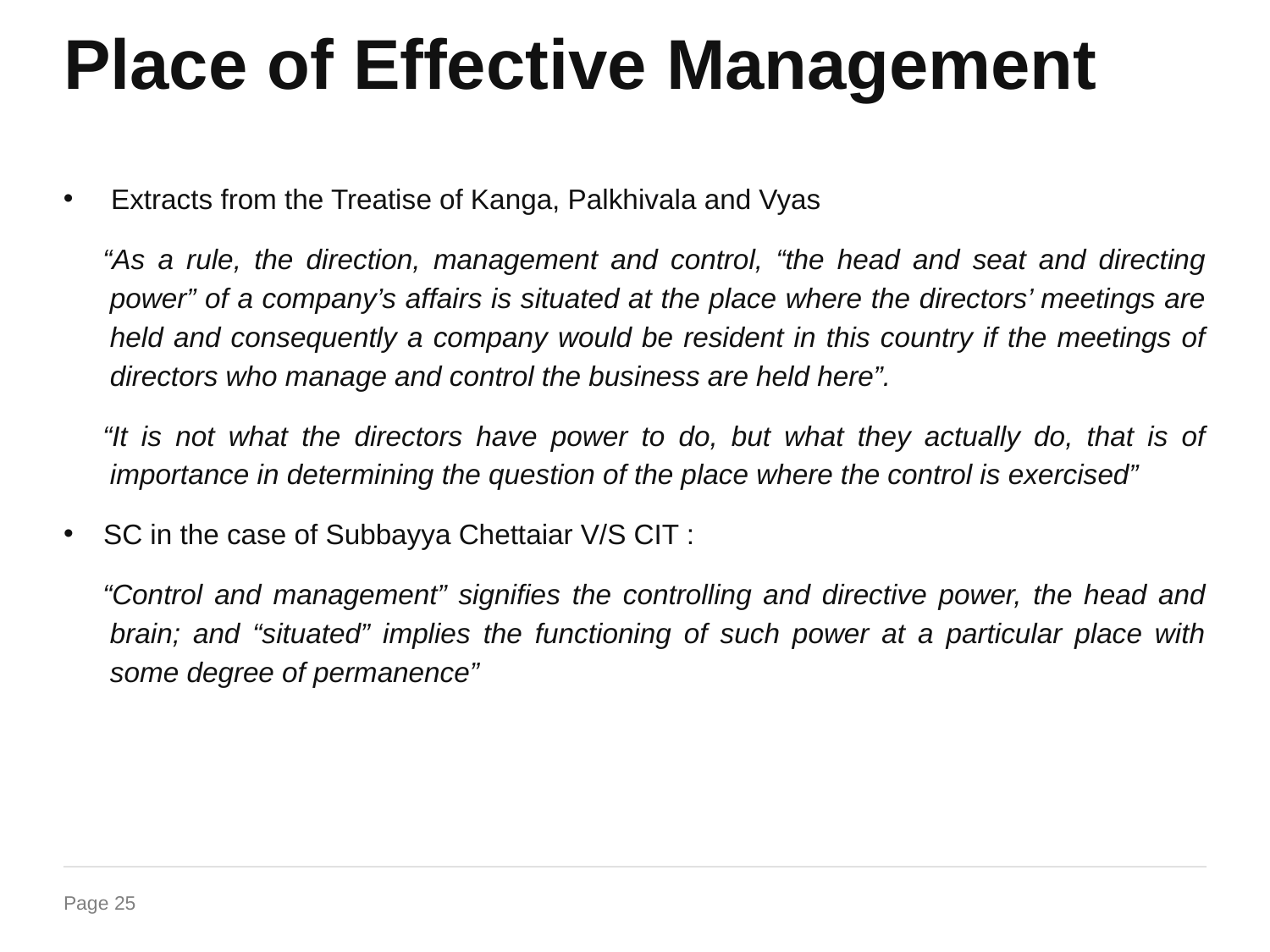

# Place of Effective Management
Extracts from the Treatise of Kanga, Palkhivala and Vyas
“As a rule, the direction, management and control, “the head and seat and directing power” of a company’s affairs is situated at the place where the directors’ meetings are held and consequently a company would be resident in this country if the meetings of directors who manage and control the business are held here”.
“It is not what the directors have power to do, but what they actually do, that is of importance in determining the question of the place where the control is exercised”
SC in the case of Subbayya Chettaiar V/S CIT :
“Control and management” signifies the controlling and directive power, the head and brain; and “situated” implies the functioning of such power at a particular place with some degree of permanence”